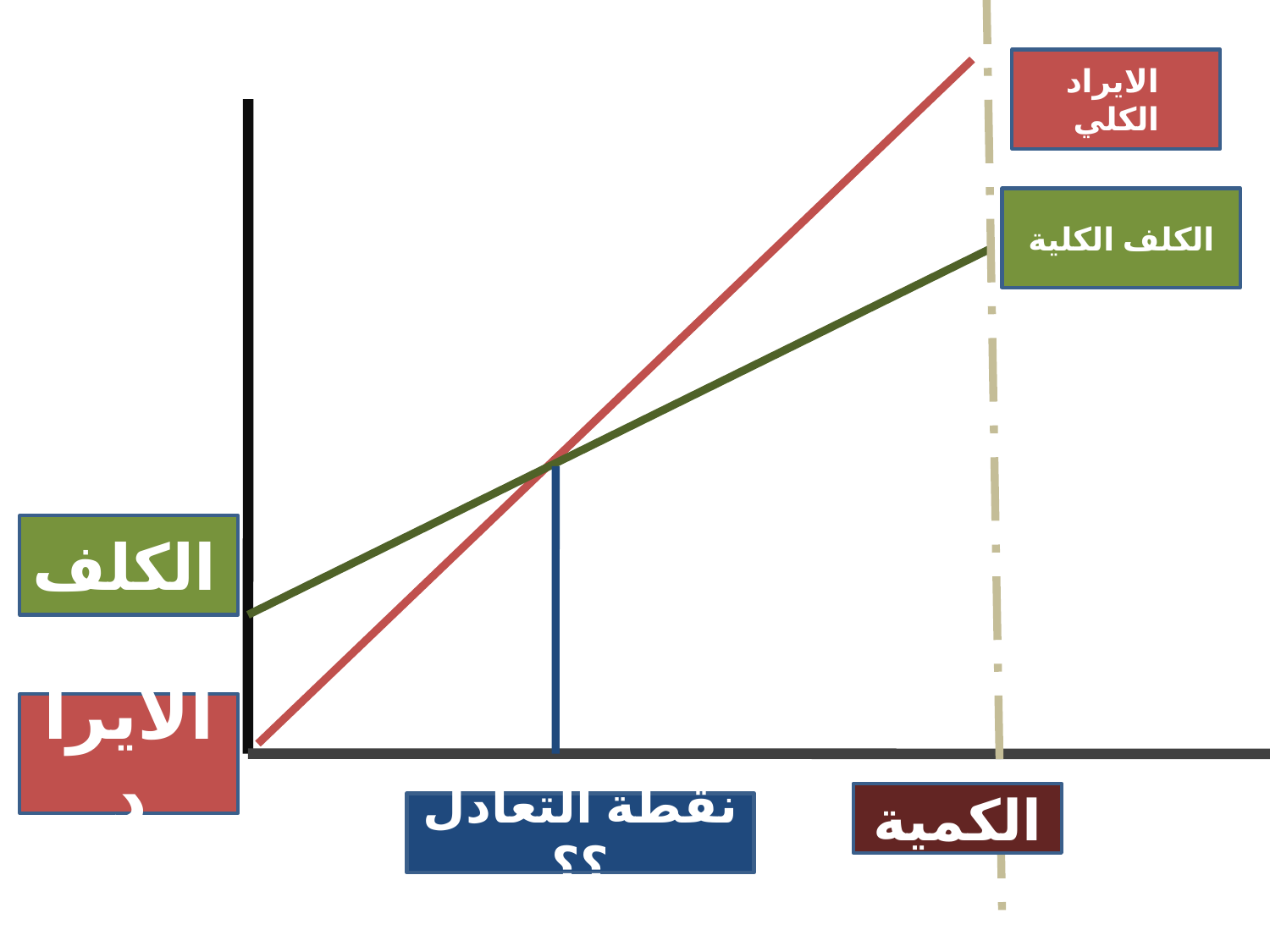

#
 الايراد الكلي

الكلف الكلية
الكلف
الايراد
الكمية
نقطة التعادل ؟؟